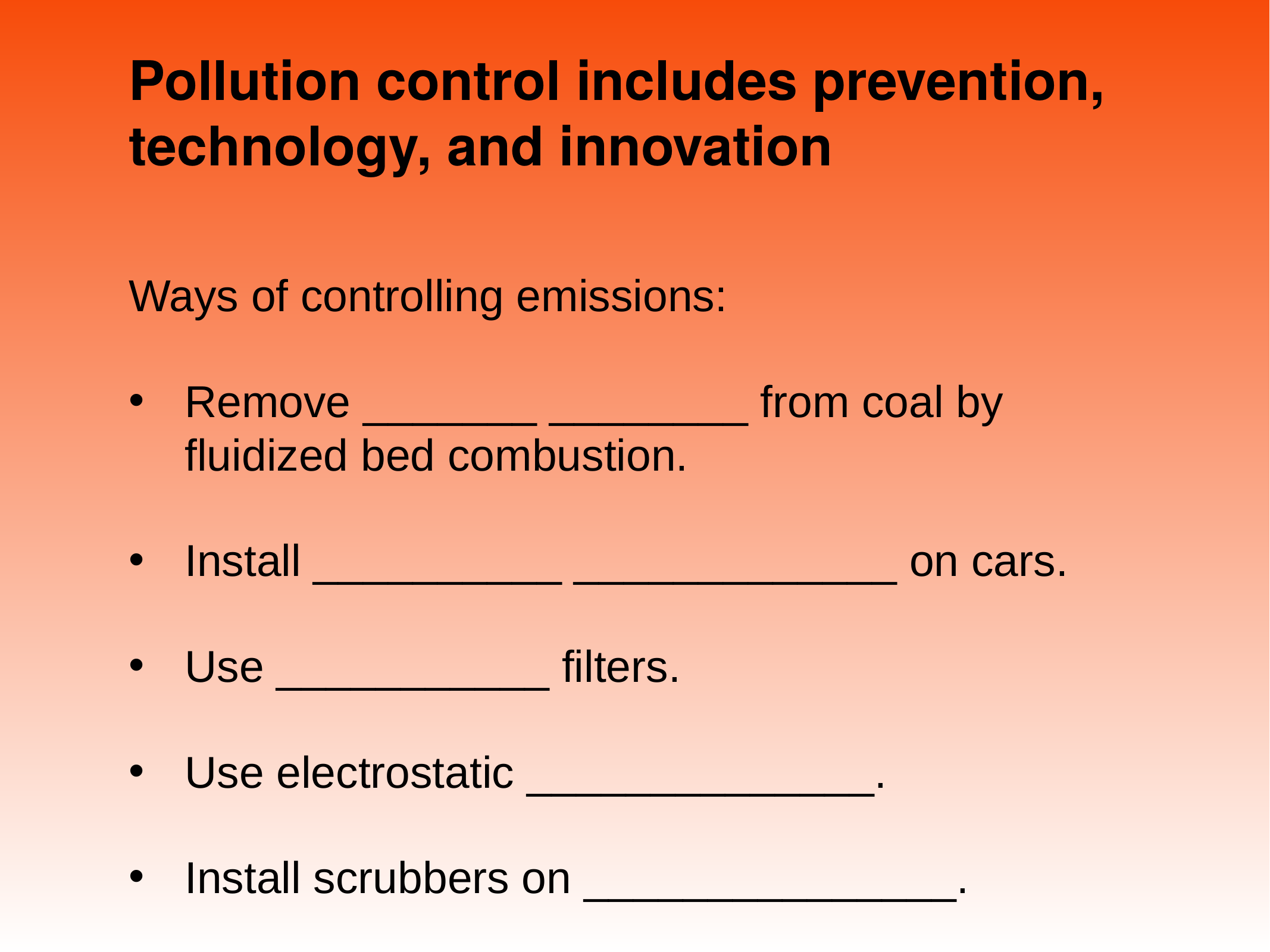

# Pollution control includes prevention, technology, and innovation
Ways of controlling emissions:
Remove _______ ________ from coal by fluidized bed combustion.
Install __________ _____________ on cars.
Use ___________ filters.
Use electrostatic ______________.
Install scrubbers on _______________.